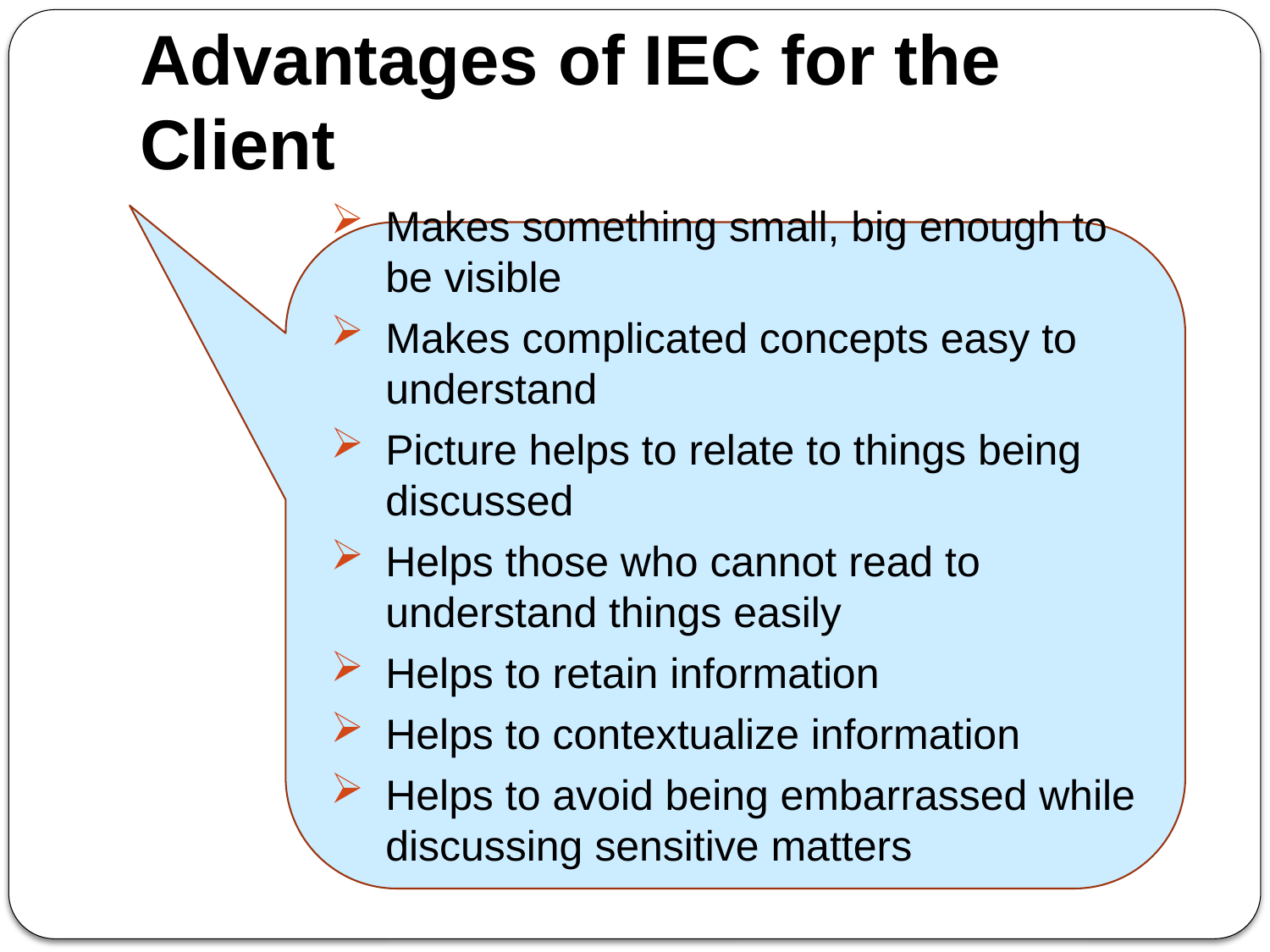

# Advantages of IEC for the Client
Makes something small, big enough to be visible
Makes complicated concepts easy to understand
Picture helps to relate to things being discussed
Helps those who cannot read to understand things easily
Helps to retain information
Helps to contextualize information
Helps to avoid being embarrassed while discussing sensitive matters